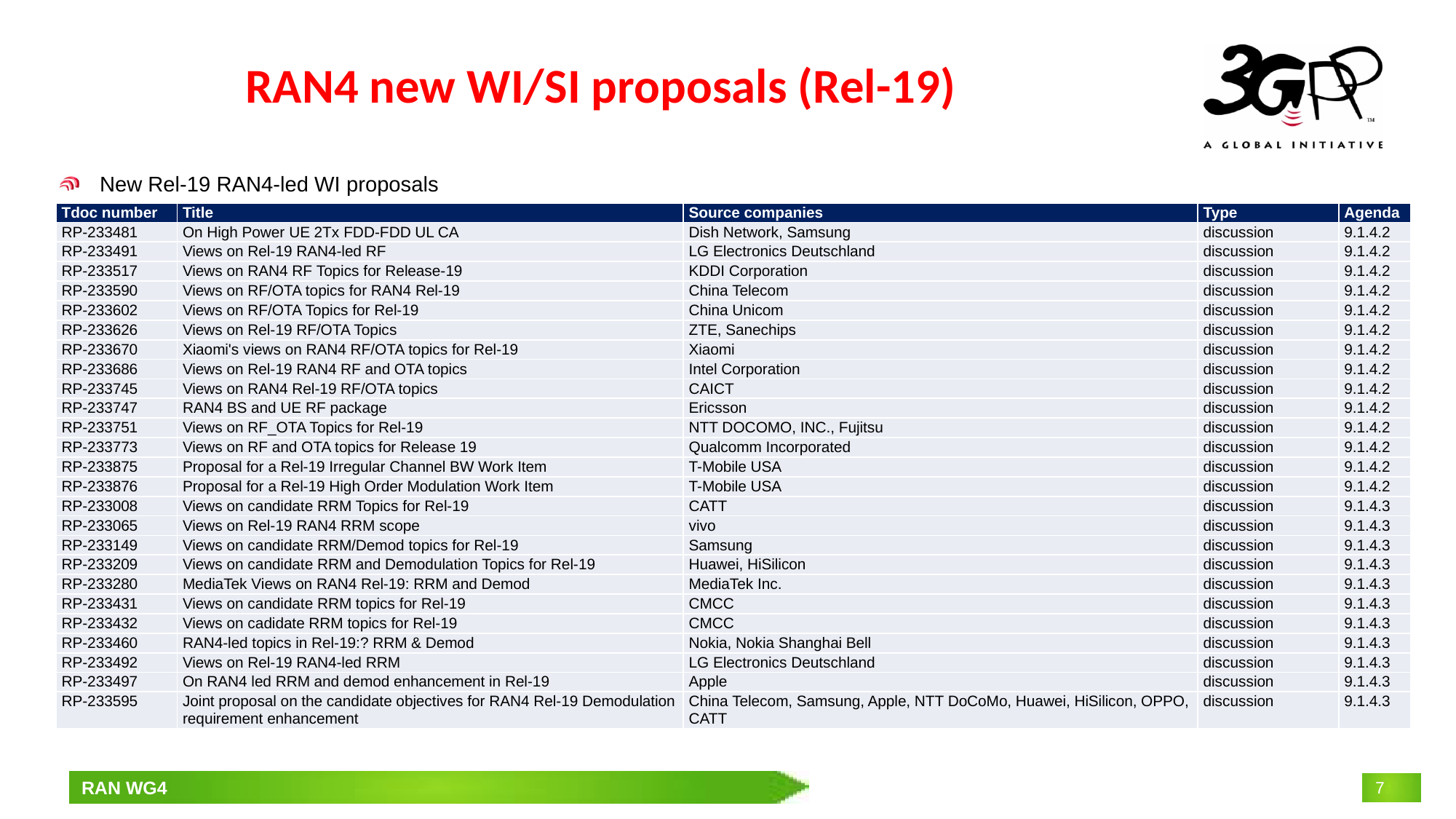

# RAN4 new WI/SI proposals (Rel-19)
New Rel-19 RAN4-led WI proposals

| Tdoc number | Title | Source companies | Type | Agenda |
| --- | --- | --- | --- | --- |
| RP-233481 | On High Power UE 2Tx FDD-FDD UL CA | Dish Network, Samsung | discussion | 9.1.4.2 |
| RP-233491 | Views on Rel-19 RAN4-led RF | LG Electronics Deutschland | discussion | 9.1.4.2 |
| RP-233517 | Views on RAN4 RF Topics for Release-19 | KDDI Corporation | discussion | 9.1.4.2 |
| RP-233590 | Views on RF/OTA topics for RAN4 Rel-19 | China Telecom | discussion | 9.1.4.2 |
| RP-233602 | Views on RF/OTA Topics for Rel-19 | China Unicom | discussion | 9.1.4.2 |
| RP-233626 | Views on Rel-19 RF/OTA Topics | ZTE, Sanechips | discussion | 9.1.4.2 |
| RP-233670 | Xiaomi's views on RAN4 RF/OTA topics for Rel-19 | Xiaomi | discussion | 9.1.4.2 |
| RP-233686 | Views on Rel-19 RAN4 RF and OTA topics | Intel Corporation | discussion | 9.1.4.2 |
| RP-233745 | Views on RAN4 Rel-19 RF/OTA topics | CAICT | discussion | 9.1.4.2 |
| RP-233747 | RAN4 BS and UE RF package | Ericsson | discussion | 9.1.4.2 |
| RP-233751 | Views on RF\_OTA Topics for Rel-19 | NTT DOCOMO, INC., Fujitsu | discussion | 9.1.4.2 |
| RP-233773 | Views on RF and OTA topics for Release 19 | Qualcomm Incorporated | discussion | 9.1.4.2 |
| RP-233875 | Proposal for a Rel-19 Irregular Channel BW Work Item | T-Mobile USA | discussion | 9.1.4.2 |
| RP-233876 | Proposal for a Rel-19 High Order Modulation Work Item | T-Mobile USA | discussion | 9.1.4.2 |
| RP-233008 | Views on candidate RRM Topics for Rel-19 | CATT | discussion | 9.1.4.3 |
| RP-233065 | Views on Rel-19 RAN4 RRM scope | vivo | discussion | 9.1.4.3 |
| RP-233149 | Views on candidate RRM/Demod topics for Rel-19 | Samsung | discussion | 9.1.4.3 |
| RP-233209 | Views on candidate RRM and Demodulation Topics for Rel-19 | Huawei, HiSilicon | discussion | 9.1.4.3 |
| RP-233280 | MediaTek Views on RAN4 Rel-19: RRM and Demod | MediaTek Inc. | discussion | 9.1.4.3 |
| RP-233431 | Views on candidate RRM topics for Rel-19 | CMCC | discussion | 9.1.4.3 |
| RP-233432 | Views on cadidate RRM topics for Rel-19 | CMCC | discussion | 9.1.4.3 |
| RP-233460 | RAN4-led topics in Rel-19:? RRM & Demod | Nokia, Nokia Shanghai Bell | discussion | 9.1.4.3 |
| RP-233492 | Views on Rel-19 RAN4-led RRM | LG Electronics Deutschland | discussion | 9.1.4.3 |
| RP-233497 | On RAN4 led RRM and demod enhancement in Rel-19 | Apple | discussion | 9.1.4.3 |
| RP-233595 | Joint proposal on the candidate objectives for RAN4 Rel-19 Demodulation requirement enhancement | China Telecom, Samsung, Apple, NTT DoCoMo, Huawei, HiSilicon, OPPO, CATT | discussion | 9.1.4.3 |